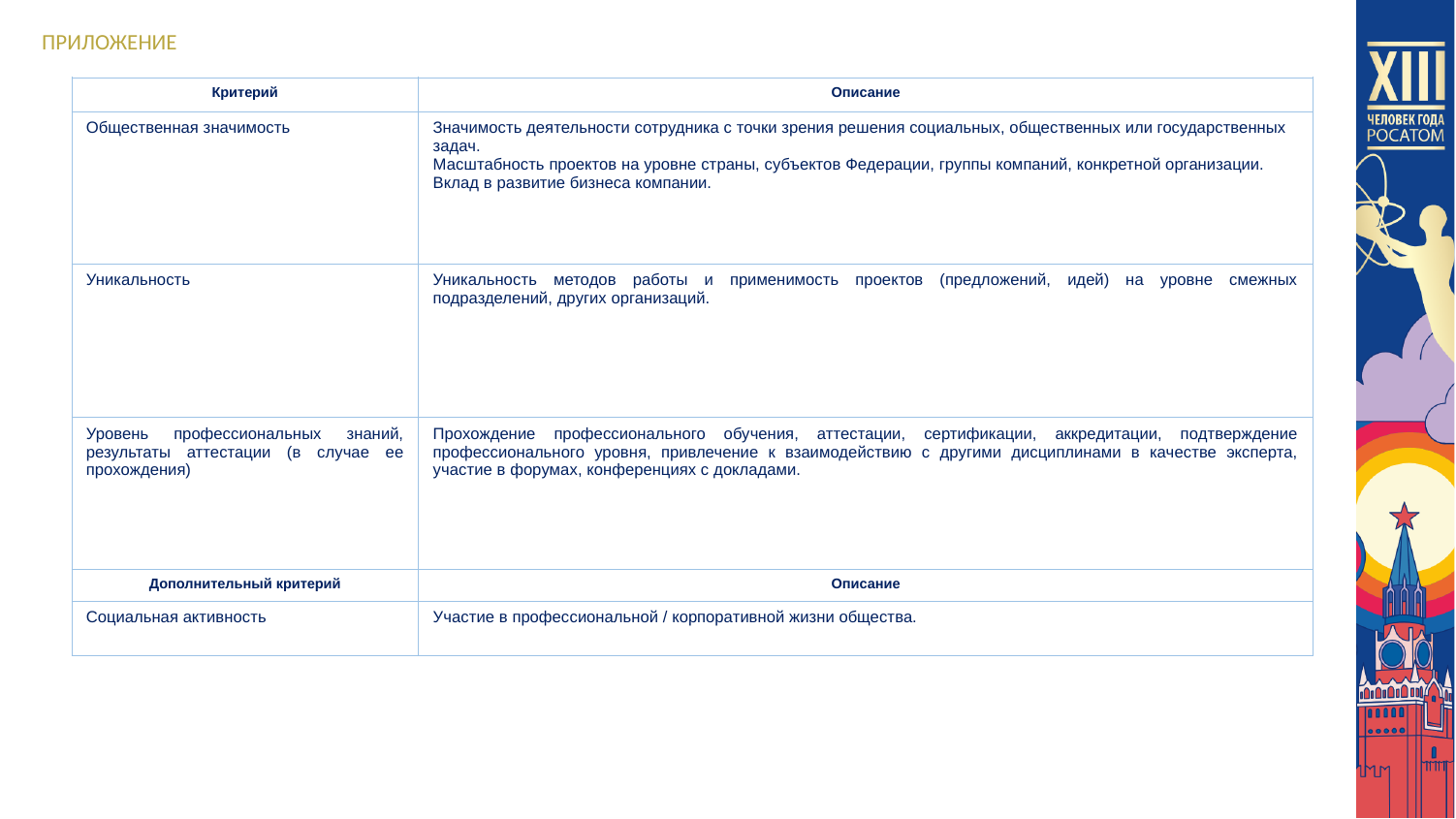

ПРИЛОЖЕНИЕ
| Критерий | Описание |
| --- | --- |
| Общественная значимость | Значимость деятельности сотрудника с точки зрения решения социальных, общественных или государственных задач. Масштабность проектов на уровне страны, субъектов Федерации, группы компаний, конкретной организации. Вклад в развитие бизнеса компании. |
| Уникальность | Уникальность методов работы и применимость проектов (предложений, идей) на уровне смежных подразделений, других организаций. |
| Уровень профессиональных знаний, результаты аттестации (в случае ее прохождения) | Прохождение профессионального обучения, аттестации, сертификации, аккредитации, подтверждение профессионального уровня, привлечение к взаимодействию с другими дисциплинами в качестве эксперта, участие в форумах, конференциях с докладами. |
| Дополнительный критерий | Описание |
| Социальная активность | Участие в профессиональной / корпоративной жизни общества. |